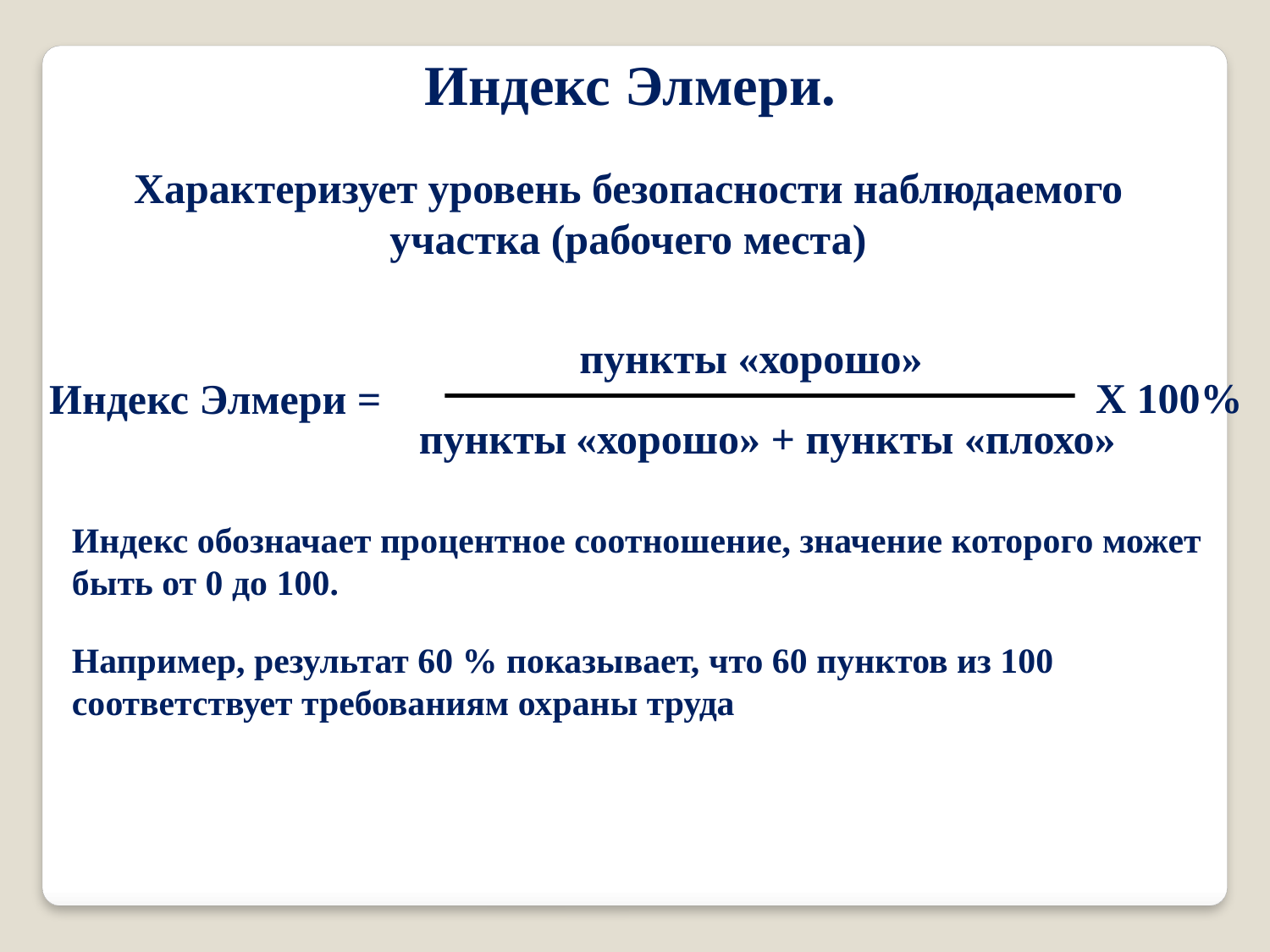

Индекс Элмери.
Характеризует уровень безопасности наблюдаемого участка (рабочего места)
пункты «хорошо»
Х 100%
Индекс Элмери =

пункты «хорошо» + пункты «плохо»
Индекс обозначает процентное соотношение, значение которого может быть от 0 до 100.
Например, результат 60 % показывает, что 60 пунктов из 100 соответствует требованиям охраны труда